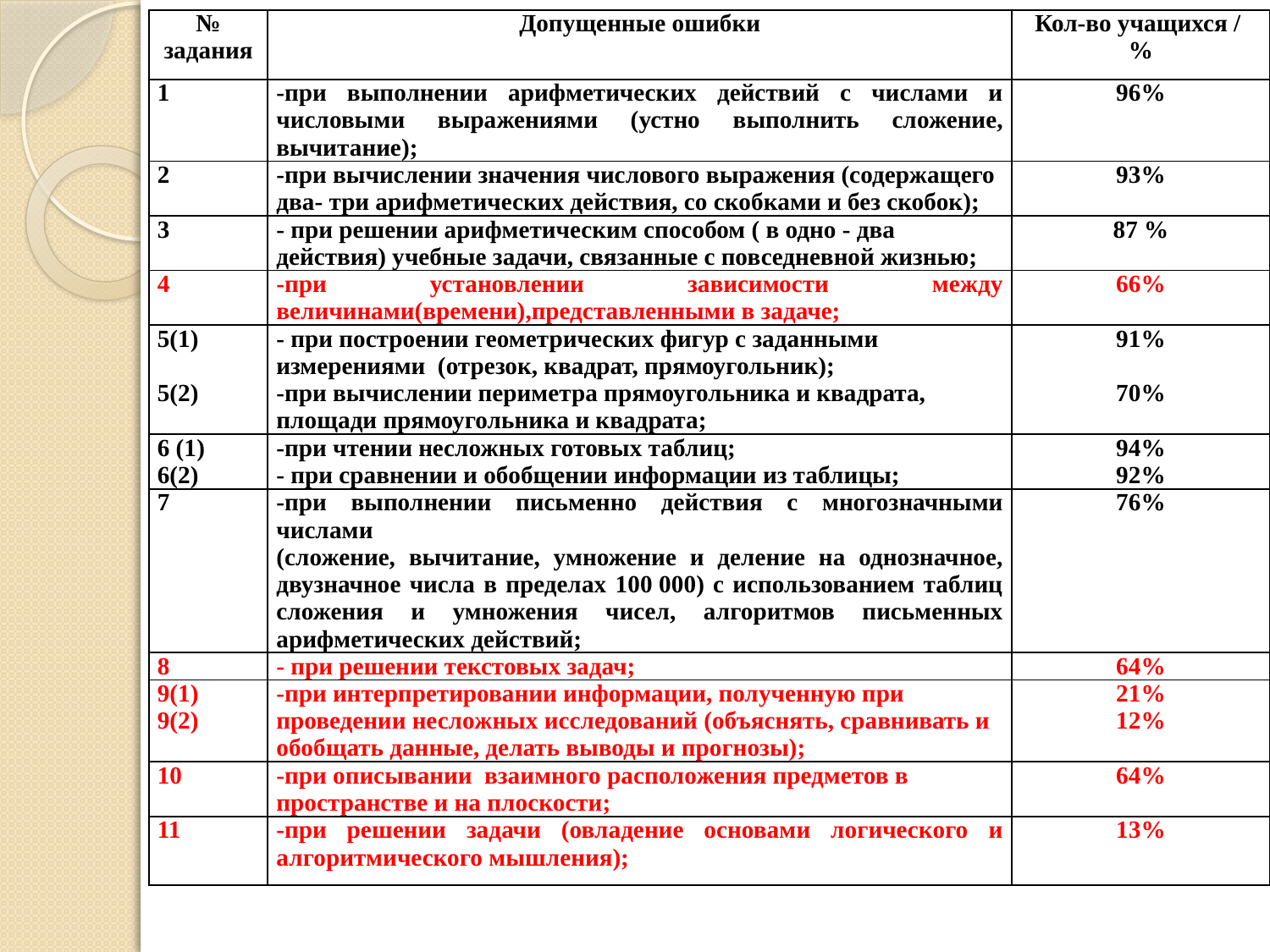

| № задания | Допущенные ошибки | Кол-во учащихся / % |
| --- | --- | --- |
| 1 | -при выполнении арифметических действий с числами и числовыми выражениями (устно выполнить сложение, вычитание); | 96% |
| 2 | -при вычислении значения числового выражения (содержащего два- три арифметических действия, со скобками и без скобок); | 93% |
| 3 | - при решении арифметическим способом ( в одно - два действия) учебные задачи, связанные с повседневной жизнью; | 87 % |
| 4 | -при установлении зависимости между величинами(времени),представленными в задаче; | 66% |
| 5(1) 5(2) | - при построении геометрических фигур с заданными измерениями (отрезок, квадрат, прямоугольник); -при вычислении периметра прямоугольника и квадрата, площади прямоугольника и квадрата; | 91% 70% |
| 6 (1) 6(2) | -при чтении несложных готовых таблиц; - при сравнении и обобщении информации из таблицы; | 94% 92% |
| 7 | -при выполнении письменно действия с многозначными числами (сложение, вычитание, умножение и деление на однозначное, двузначное числа в пределах 100 000) с использованием таблиц сложения и умножения чисел, алгоритмов письменных арифметических действий; | 76% |
| 8 | - при решении текстовых задач; | 64% |
| 9(1) 9(2) | -при интерпретировании информации, полученную при проведении несложных исследований (объяснять, сравнивать и обобщать данные, делать выводы и прогнозы); | 21% 12% |
| 10 | -при описывании взаимного расположения предметов в пространстве и на плоскости; | 64% |
| 11 | -при решении задачи (овладение основами логического и алгоритмического мышления); | 13% |
#